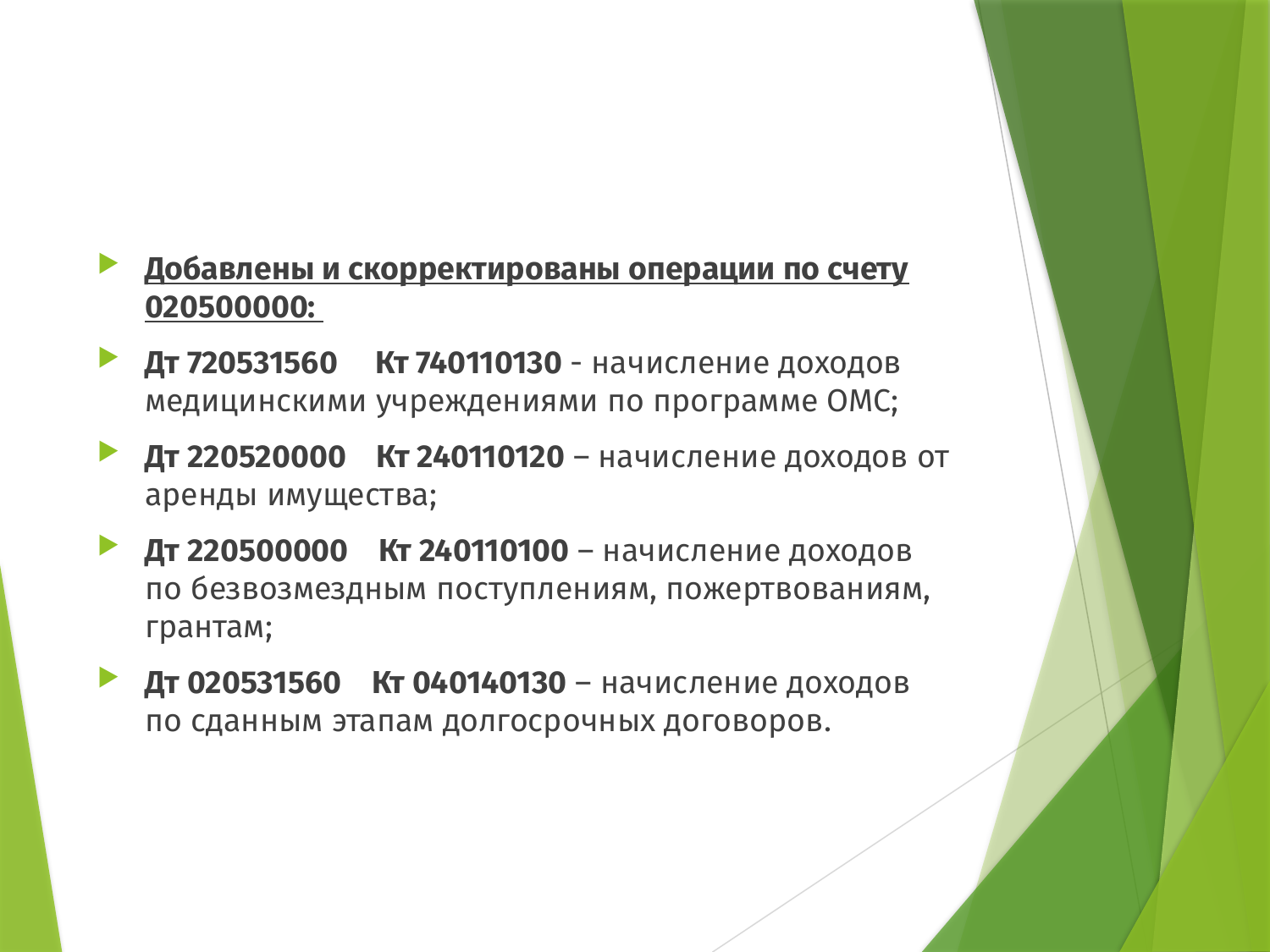

#

Добавлены и скорректированы операции по счету 020500000:
Дт 720531560     Кт 740110130 - начисление доходов медицинскими учреждениями по программе ОМС;
Дт 220520000    Кт 240110120 – начисление доходов от аренды имущества;
Дт 220500000    Кт 240110100 – начисление доходов по безвозмездным поступлениям, пожертвованиям, грантам;
Дт 020531560    Кт 040140130 – начисление доходов по сданным этапам долгосрочных договоров.